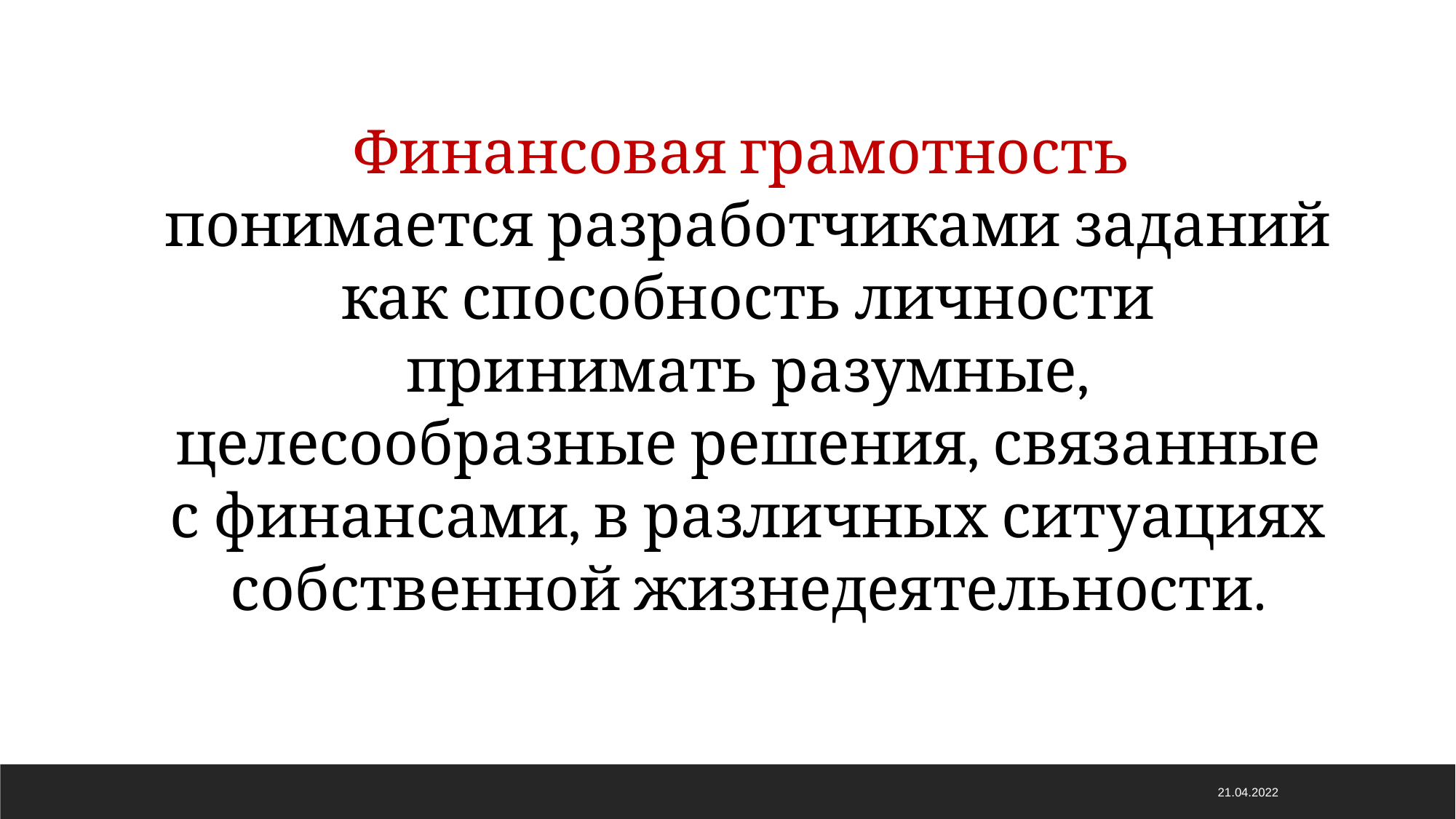

Финансовая грамотность
понимается разработчиками заданий как способность личности принимать разумные, целесообразные решения, связанные с финансами, в различных ситуациях собственной жизнедеятельности.
21.04.2022